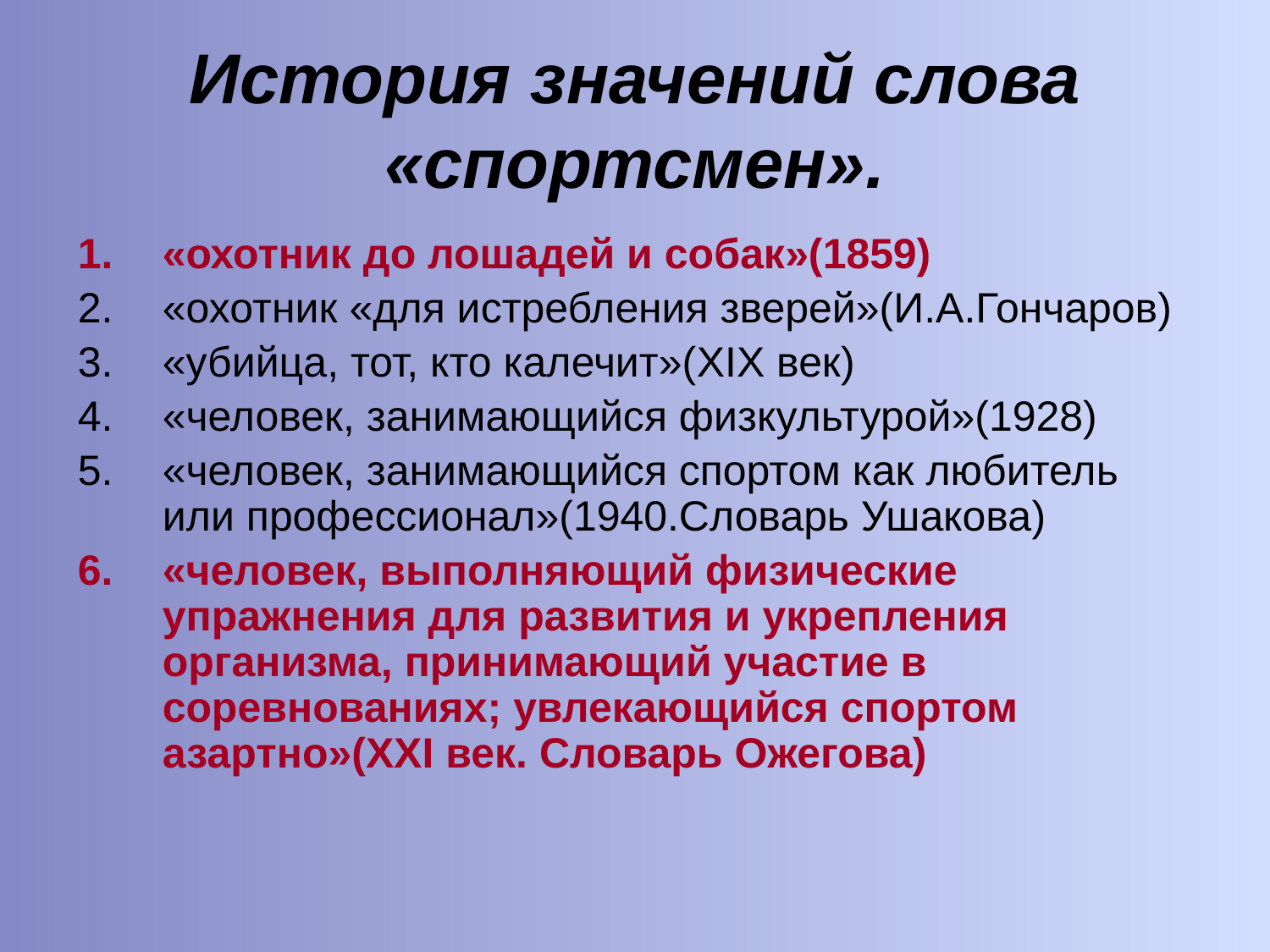

# История значений слова «спортсмен».
«охотник до лошадей и собак»(1859)
«охотник «для истребления зверей»(И.А.Гончаров)
«убийца, тот, кто калечит»(XIX век)
«человек, занимающийся физкультурой»(1928)
«человек, занимающийся спортом как любитель или профессионал»(1940.Словарь Ушакова)
«человек, выполняющий физические упражнения для развития и укрепления организма, принимающий участие в соревнованиях; увлекающийся спортом азартно»(XXI век. Словарь Ожегова)